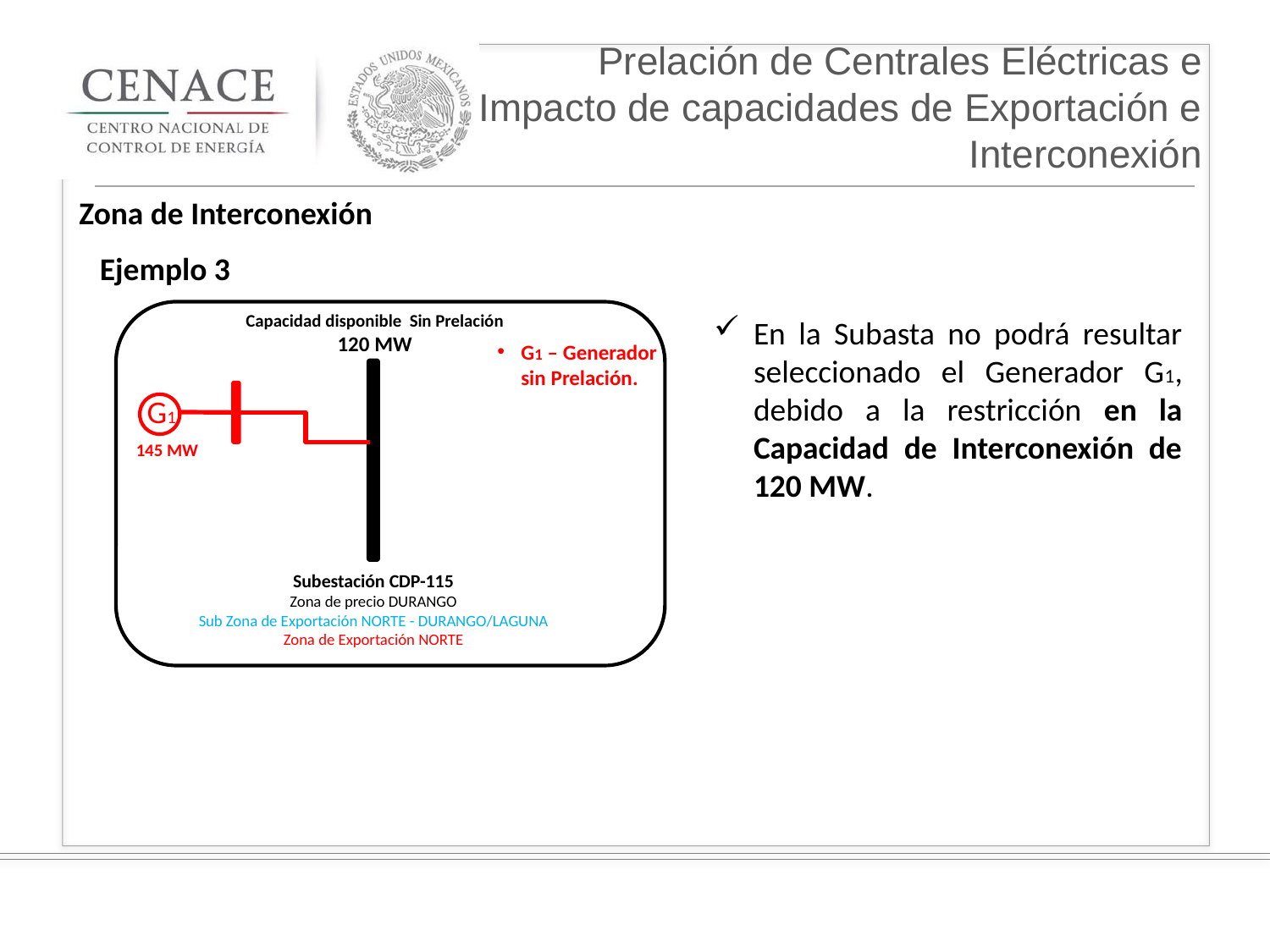

# Prelación de Centrales Eléctricas e Impacto de capacidades de Exportación e Interconexión
Zona de Interconexión
Ejemplo 3

Capacidad disponible  Sin Prelación
120 MW
En la Subasta no podrá resultar seleccionado el Generador G1, debido a la restricción en la Capacidad de Interconexión de 120 MW.
G1 – Generador sin Prelación.

G1

145 MW
Subestación CDP-115
Zona de precio DURANGO
Sub Zona de Exportación NORTE - DURANGO/LAGUNA
Zona de Exportación NORTE